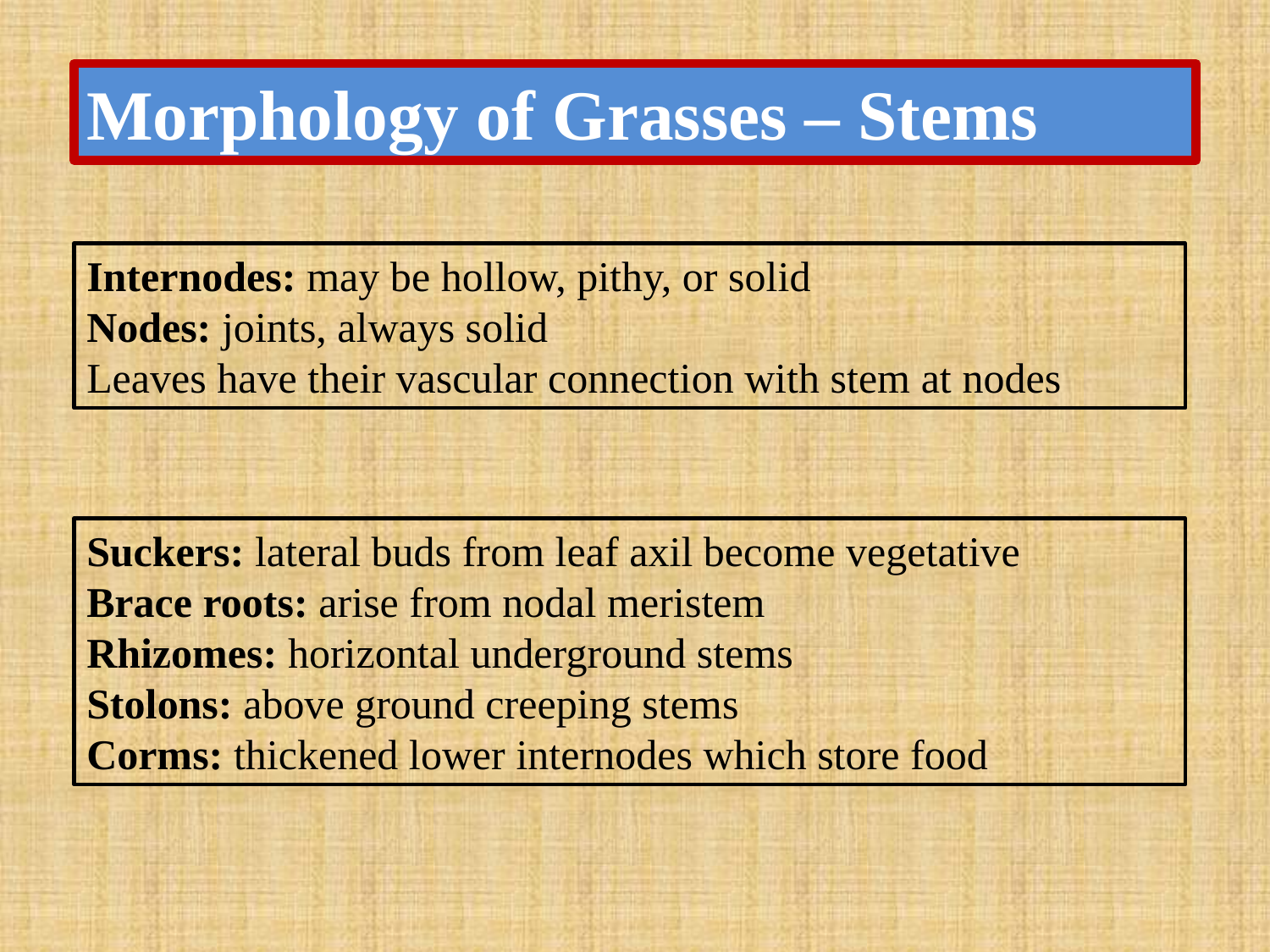

Morphology of Grasses – Stems
Internodes: may be hollow, pithy, or solid
Nodes: joints, always solid
Leaves have their vascular connection with stem at nodes
Suckers: lateral buds from leaf axil become vegetative
Brace roots: arise from nodal meristem
Rhizomes: horizontal underground stems
Stolons: above ground creeping stems
Corms: thickened lower internodes which store food